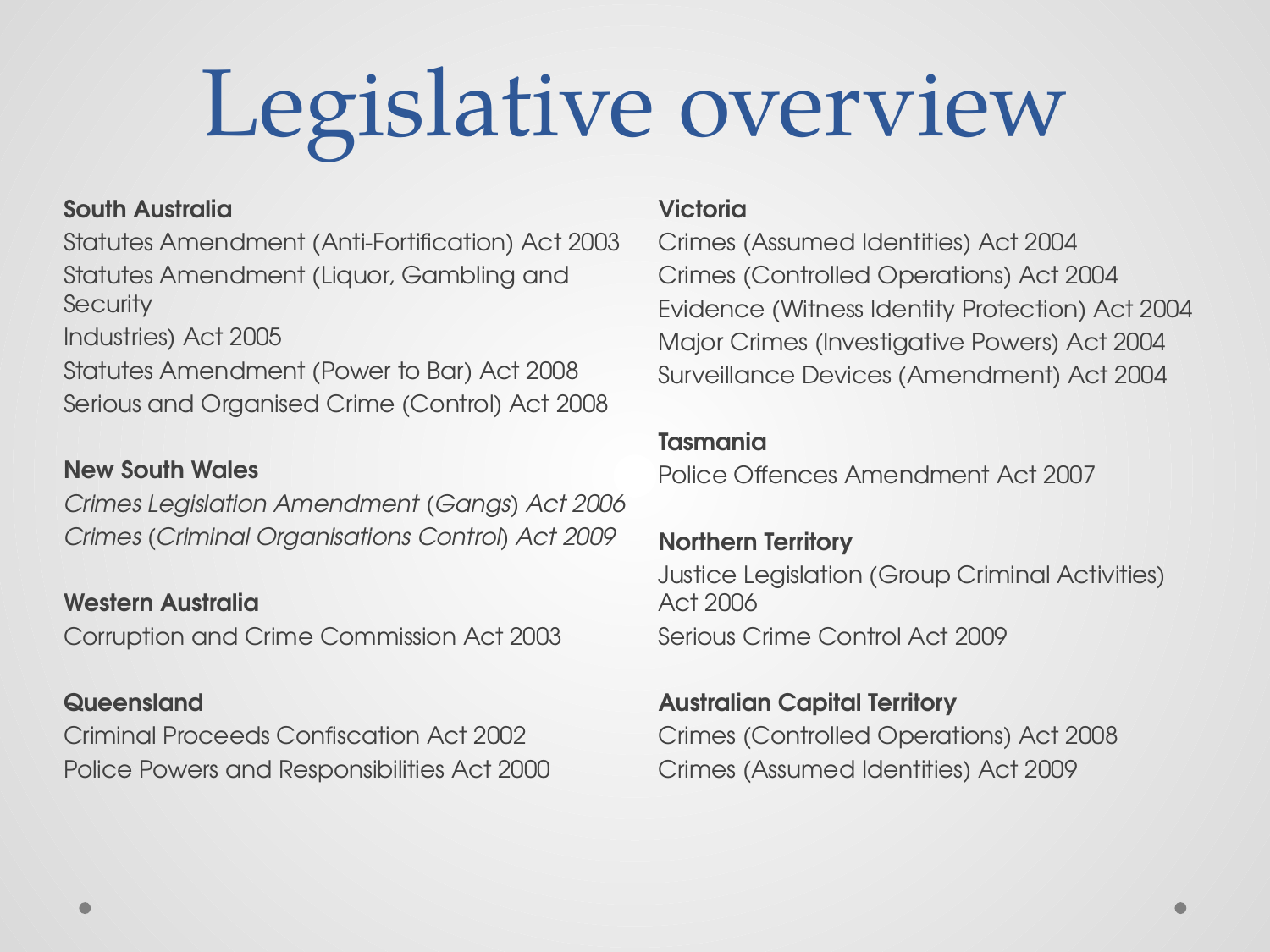

# Legislative overview
South Australia
Statutes Amendment (Anti-Fortification) Act 2003
Statutes Amendment (Liquor, Gambling and Security
Industries) Act 2005
Statutes Amendment (Power to Bar) Act 2008
Serious and Organised Crime (Control) Act 2008

New South Wales
Crimes Legislation Amendment (Gangs) Act 2006
Crimes (Criminal Organisations Control) Act 2009

Western Australia
Corruption and Crime Commission Act 2003

Queensland
Criminal Proceeds Confiscation Act 2002
Police Powers and Responsibilities Act 2000

Victoria
Crimes (Assumed Identities) Act 2004
Crimes (Controlled Operations) Act 2004
Evidence (Witness Identity Protection) Act 2004
Major Crimes (Investigative Powers) Act 2004
Surveillance Devices (Amendment) Act 2004

Tasmania
Police Offences Amendment Act 2007

Northern Territory
Justice Legislation (Group Criminal Activities) Act 2006
Serious Crime Control Act 2009

Australian Capital Territory
Crimes (Controlled Operations) Act 2008
Crimes (Assumed Identities) Act 2009